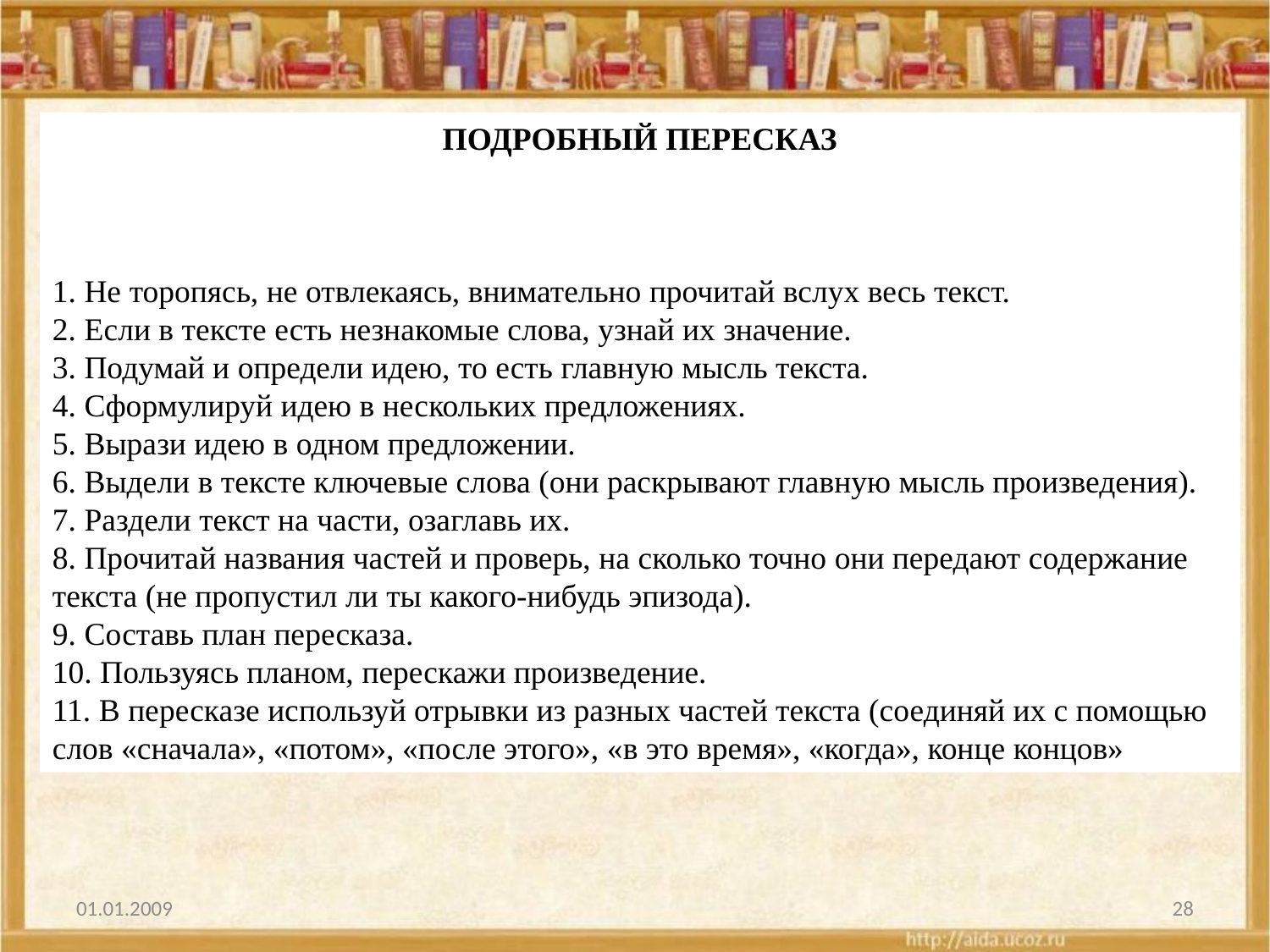

ПОДРОБНЫЙ ПЕРЕСКАЗ

1. Не торопясь, не отвлекаясь, внимательно прочитай вслух весь текст.
2. Если в тексте есть незнакомые слова, узнай их значение.
3. Подумай и определи идею, то есть главную мысль текста.
4. Сформулируй идею в нескольких предложениях.
5. Вырази идею в одном предложении.
6. Выдели в тексте ключевые слова (они раскрывают главную мысль произведения).
7. Раздели текст на части, озаглавь их.
8. Прочитай названия частей и проверь, на сколько точно они передают содержание текста (не пропустил ли ты какого-нибудь эпизода).
9. Составь план пересказа.
10. Пользуясь планом, перескажи произведение.
11. В пересказе используй отрывки из разных частей текста (соединяй их с помощью слов «сначала», «потом», «после этого», «в это время», «когда», конце концов»
01.01.2009
28